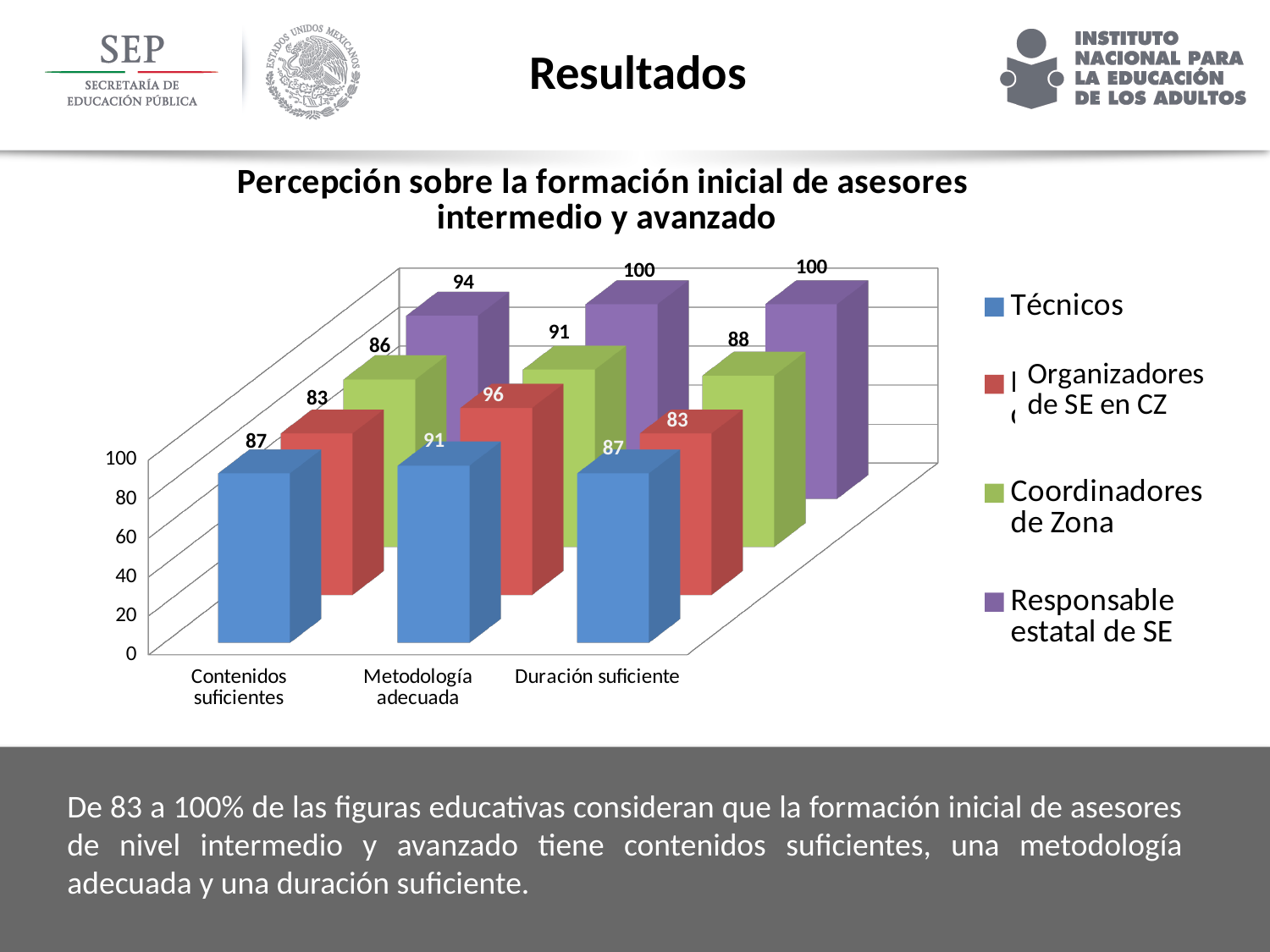

Resultados

[unsupported chart]

De 83 a 100% de las figuras educativas consideran que la formación inicial de asesores de nivel intermedio y avanzado tiene contenidos suficientes, una metodología adecuada y una duración suficiente.
11